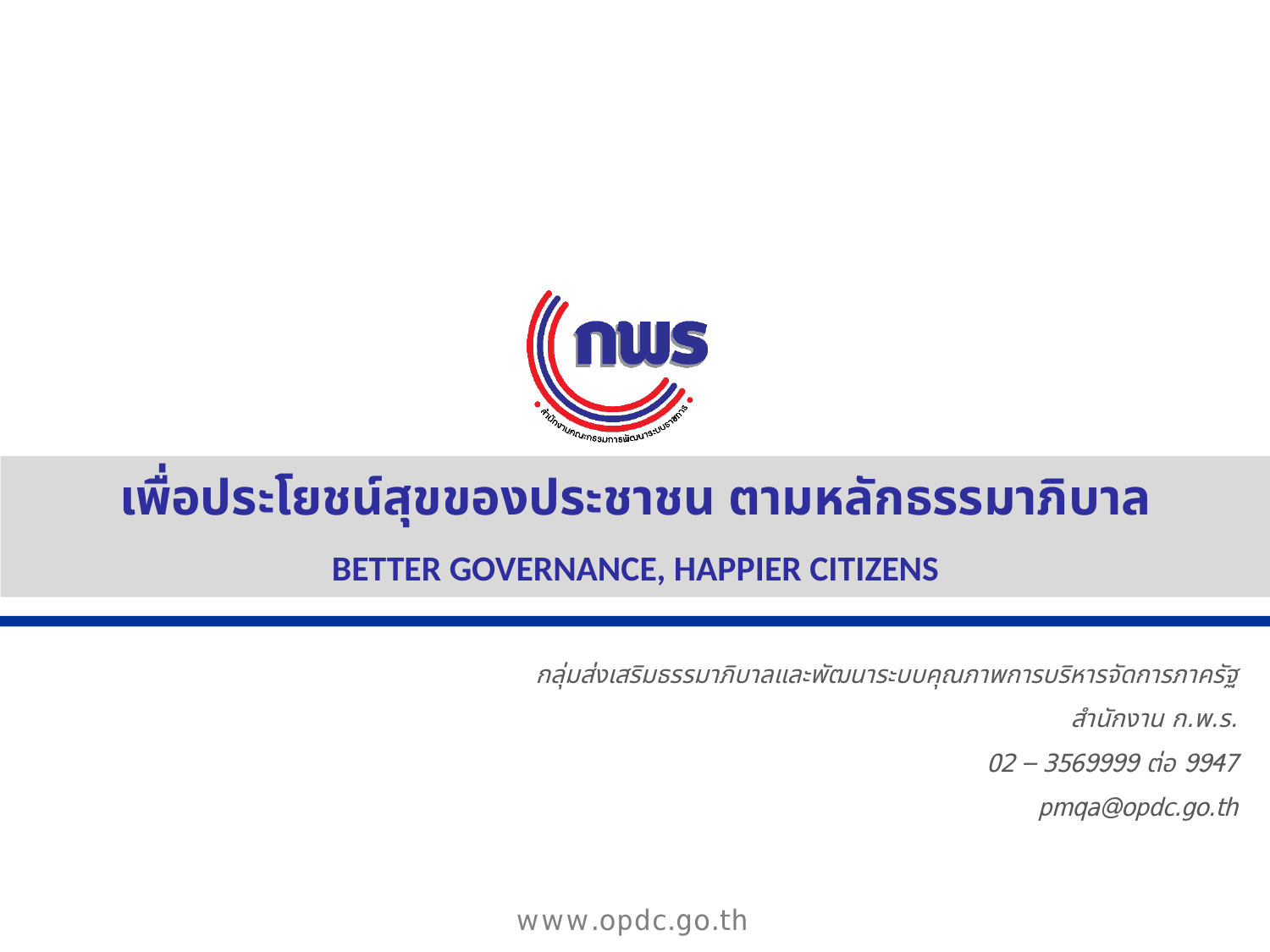

กลุ่มส่งเสริมธรรมาภิบาลและพัฒนาระบบคุณภาพการบริหารจัดการภาครัฐ
สำนักงาน ก.พ.ร.
02 – 3569999 ต่อ 9947
pmqa@opdc.go.th
www.opdc.go.th